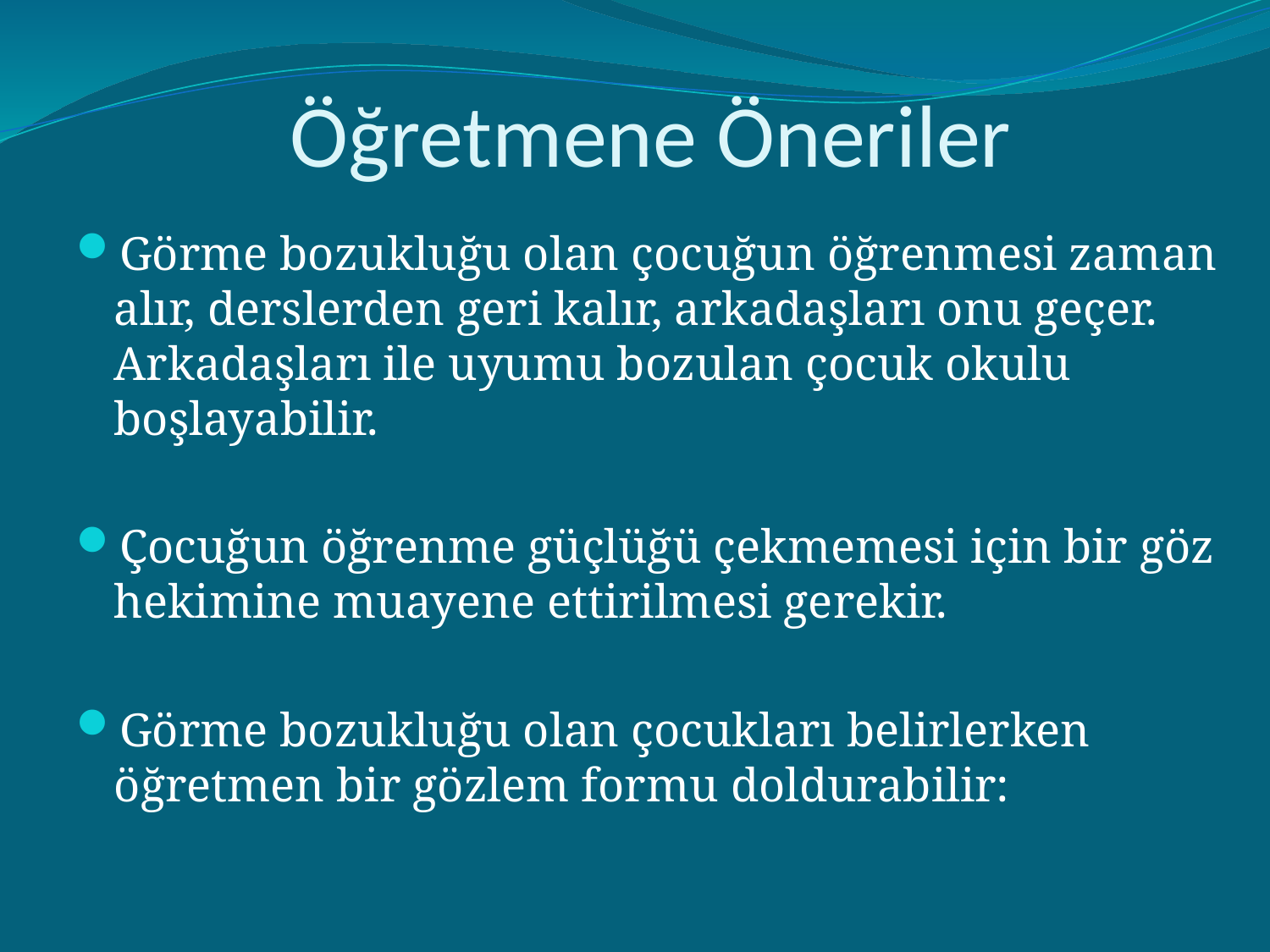

# Öğretmene Öneriler
Görme bozukluğu olan çocuğun öğrenmesi zaman alır, derslerden geri kalır, arkadaşları onu geçer. Arkadaşları ile uyumu bozulan çocuk okulu boşlayabilir.

Çocuğun öğrenme güçlüğü çekmemesi için bir göz hekimine muayene ettirilmesi gerekir.

Görme bozukluğu olan çocukları belirlerken öğretmen bir gözlem formu doldurabilir: